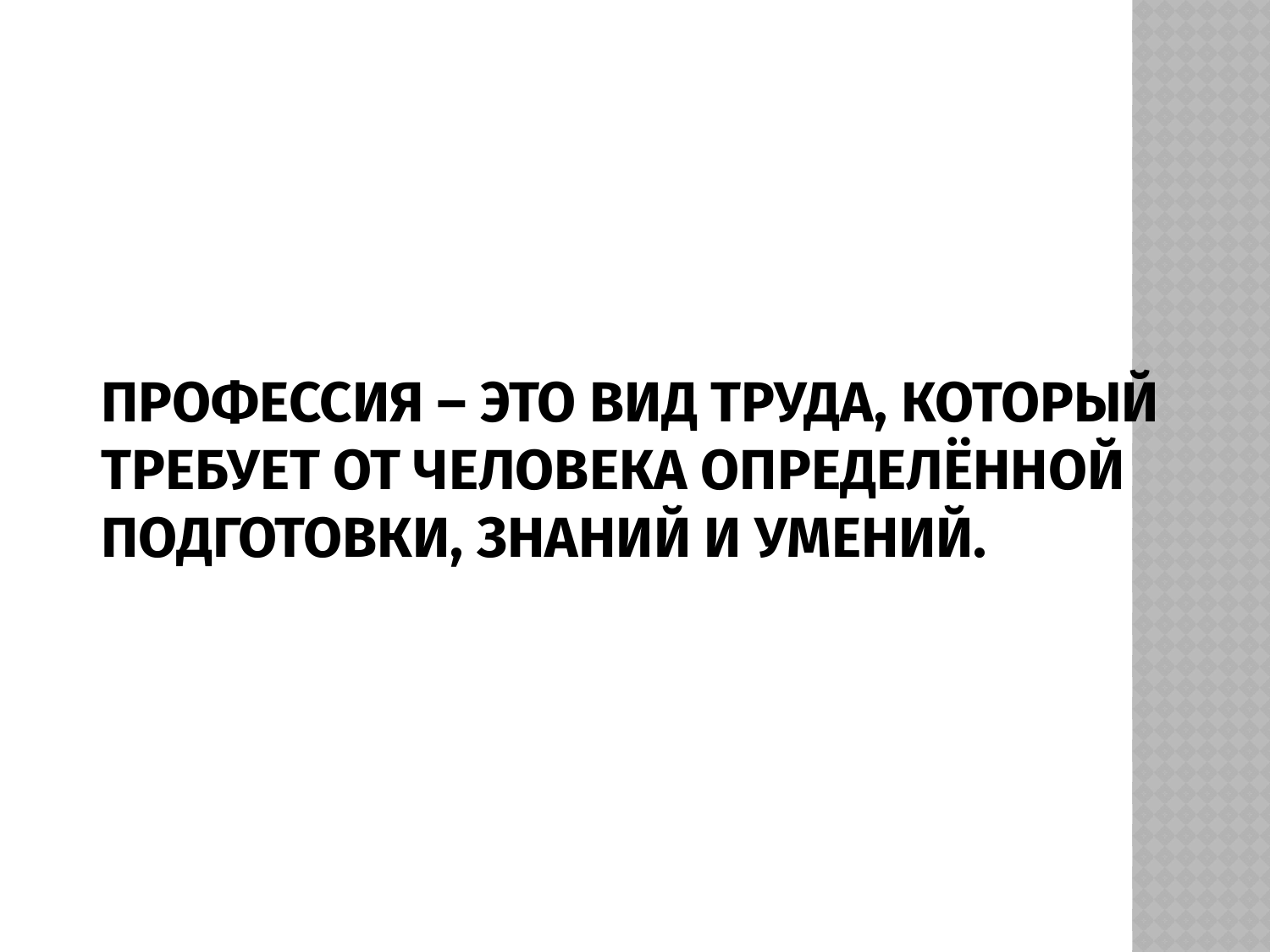

# ПРОФЕССИЯ – это вид труда, который требует от человека определённой подготовки, знаний и умений.